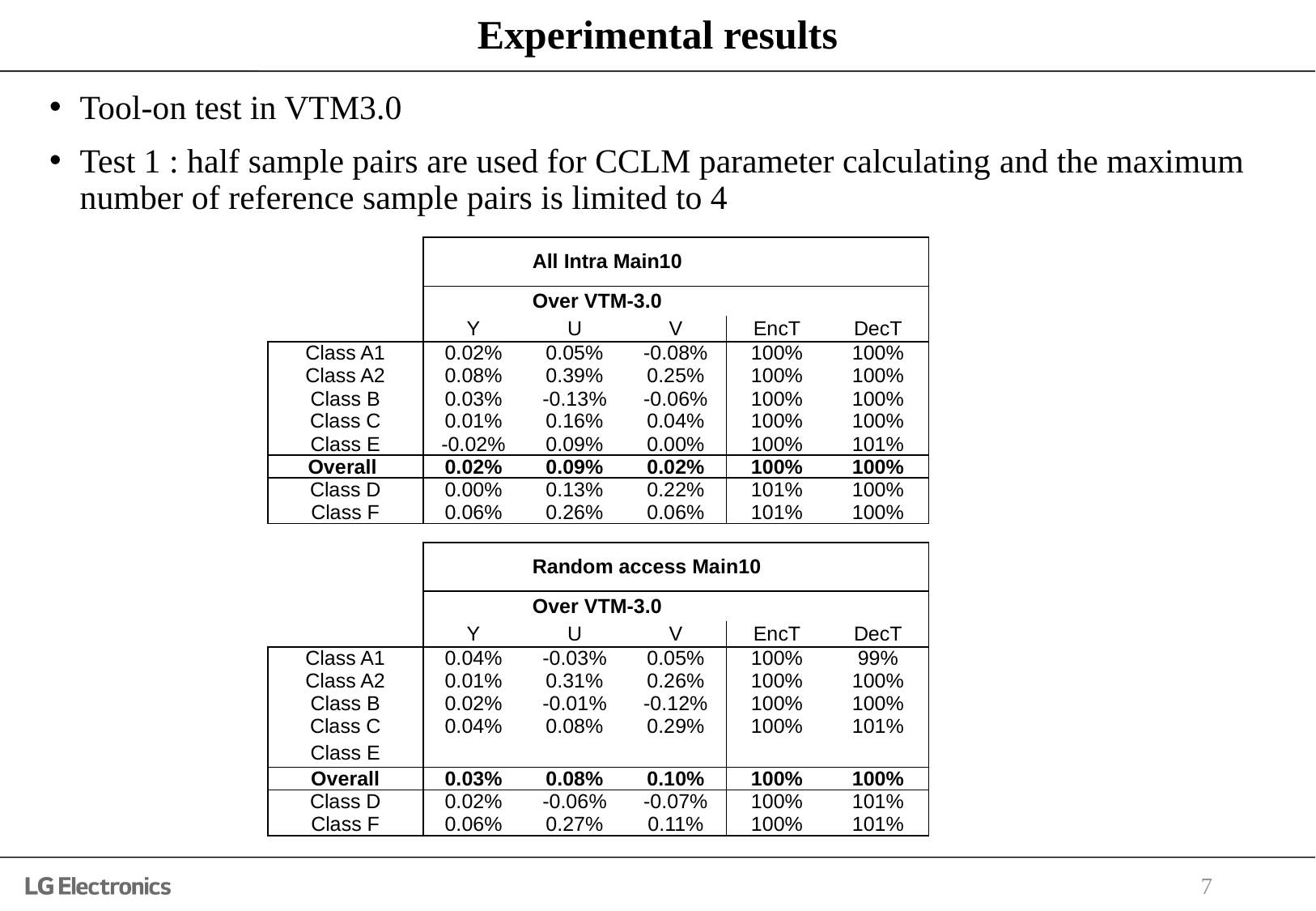

# Experimental results
Tool-on test in VTM3.0
Test 1 : half sample pairs are used for CCLM parameter calculating and the maximum number of reference sample pairs is limited to 4

|  |  | All Intra Main10 |  |  |  |
| --- | --- | --- | --- | --- | --- |
|  |  | Over VTM-3.0 |  |  |  |
|  | Y | U | V | EncT | DecT |
| Class A1 | 0.02% | 0.05% | -0.08% | 100% | 100% |
| Class A2 | 0.08% | 0.39% | 0.25% | 100% | 100% |
| Class B | 0.03% | -0.13% | -0.06% | 100% | 100% |
| Class C | 0.01% | 0.16% | 0.04% | 100% | 100% |
| Class E | -0.02% | 0.09% | 0.00% | 100% | 101% |
| Overall | 0.02% | 0.09% | 0.02% | 100% | 100% |
| Class D | 0.00% | 0.13% | 0.22% | 101% | 100% |
| Class F | 0.06% | 0.26% | 0.06% | 101% | 100% |
|  |  | Random access Main10 |  |  |  |
| --- | --- | --- | --- | --- | --- |
|  |  | Over VTM-3.0 |  |  |  |
|  | Y | U | V | EncT | DecT |
| Class A1 | 0.04% | -0.03% | 0.05% | 100% | 99% |
| Class A2 | 0.01% | 0.31% | 0.26% | 100% | 100% |
| Class B | 0.02% | -0.01% | -0.12% | 100% | 100% |
| Class C | 0.04% | 0.08% | 0.29% | 100% | 101% |
| Class E |  |  |  |  |  |
| Overall | 0.03% | 0.08% | 0.10% | 100% | 100% |
| Class D | 0.02% | -0.06% | -0.07% | 100% | 101% |
| Class F | 0.06% | 0.27% | 0.11% | 100% | 101% |
7